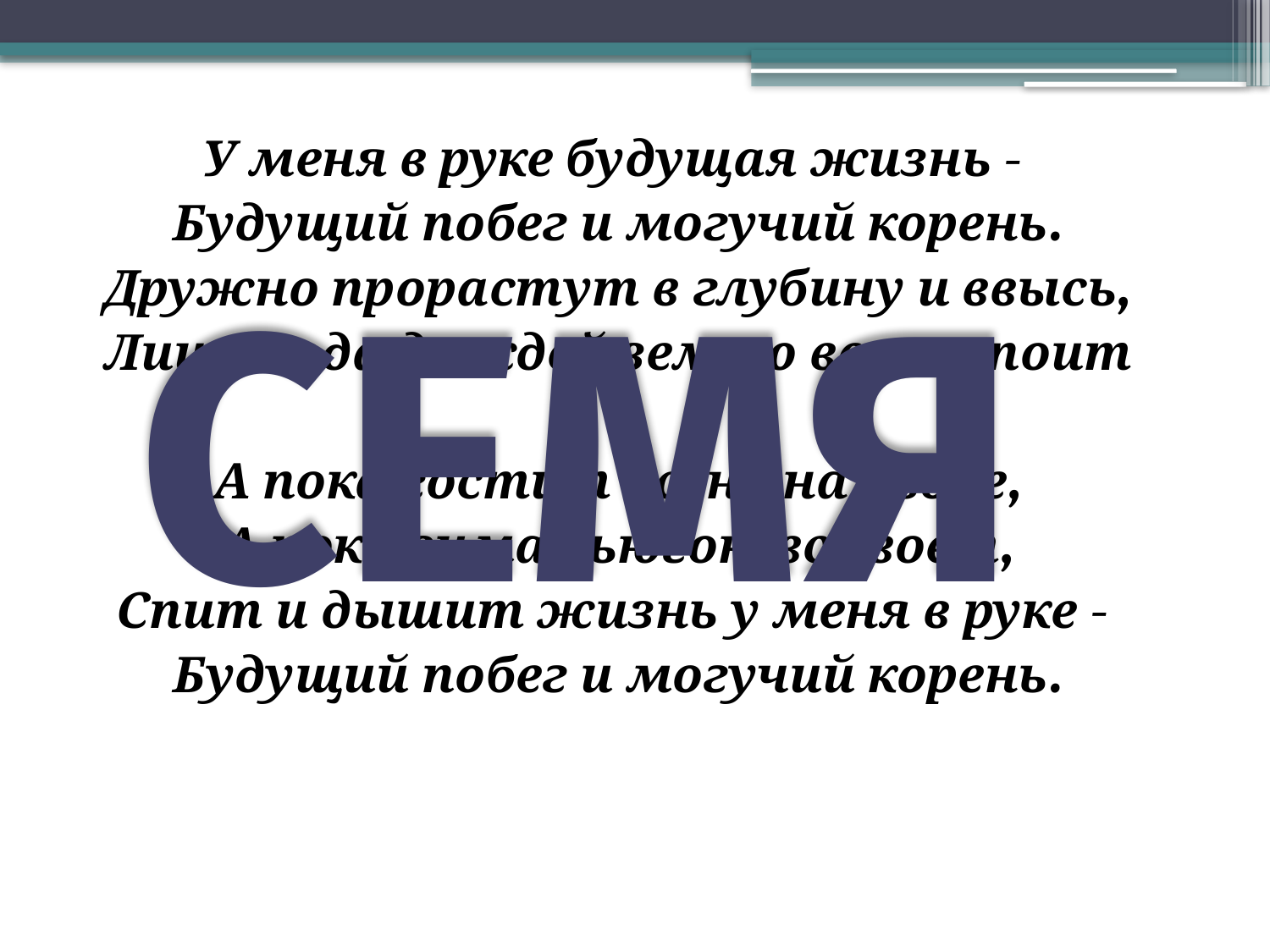

У меня в руке будущая жизнь -
Будущий побег и могучий корень.
Дружно прорастут в глубину и ввысь,
Лишь вода дождей землю всю напоит

А пока гостит осень на дворе,
А пока зима вьюгою все воет,
Спит и дышит жизнь у меня в руке -
Будущий побег и могучий корень.

# СЕМЯ